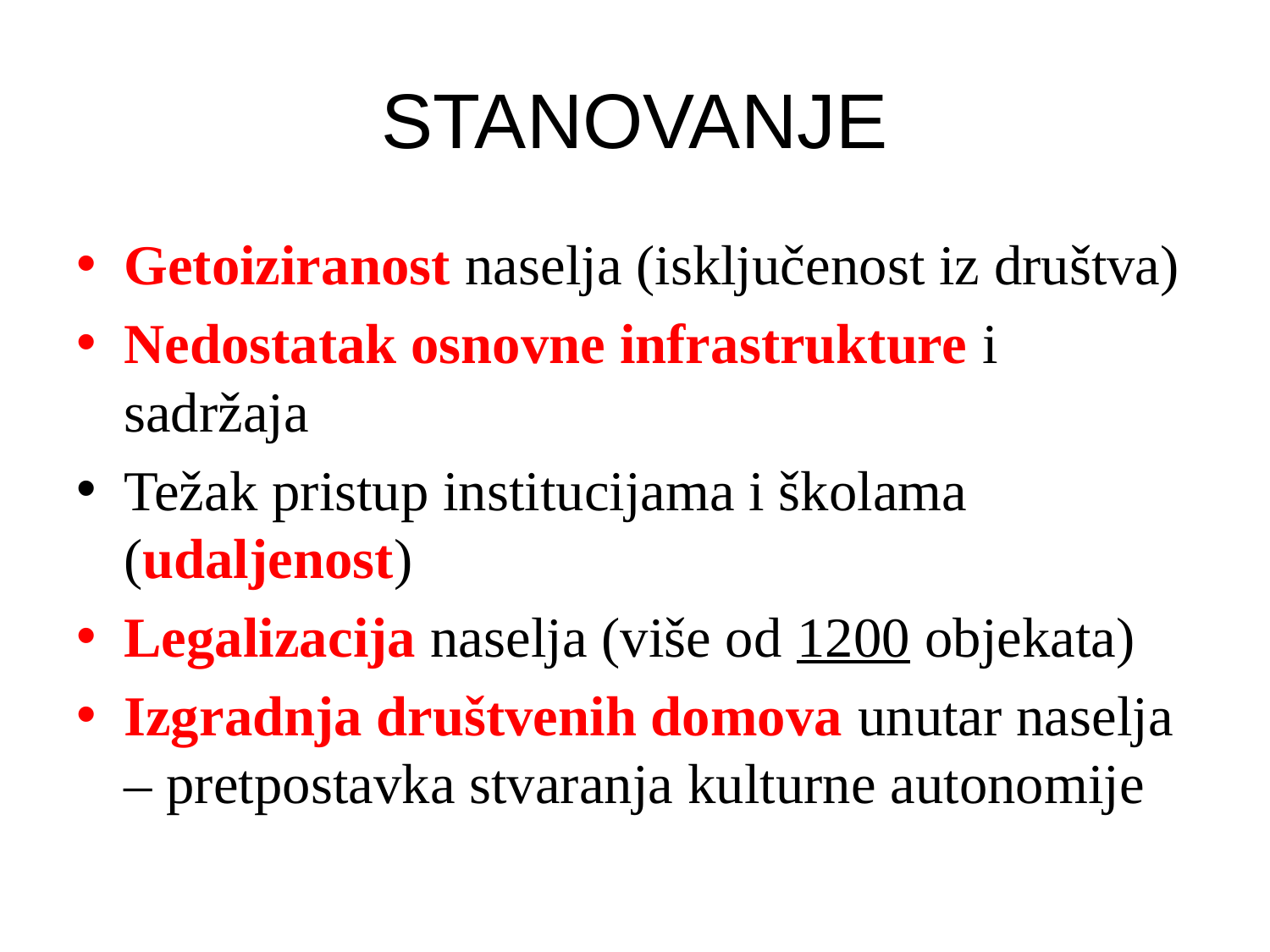

# STANOVANJE
Getoiziranost naselja (isključenost iz društva)
Nedostatak osnovne infrastrukture i sadržaja
Težak pristup institucijama i školama (udaljenost)
Legalizacija naselja (više od 1200 objekata)
Izgradnja društvenih domova unutar naselja – pretpostavka stvaranja kulturne autonomije